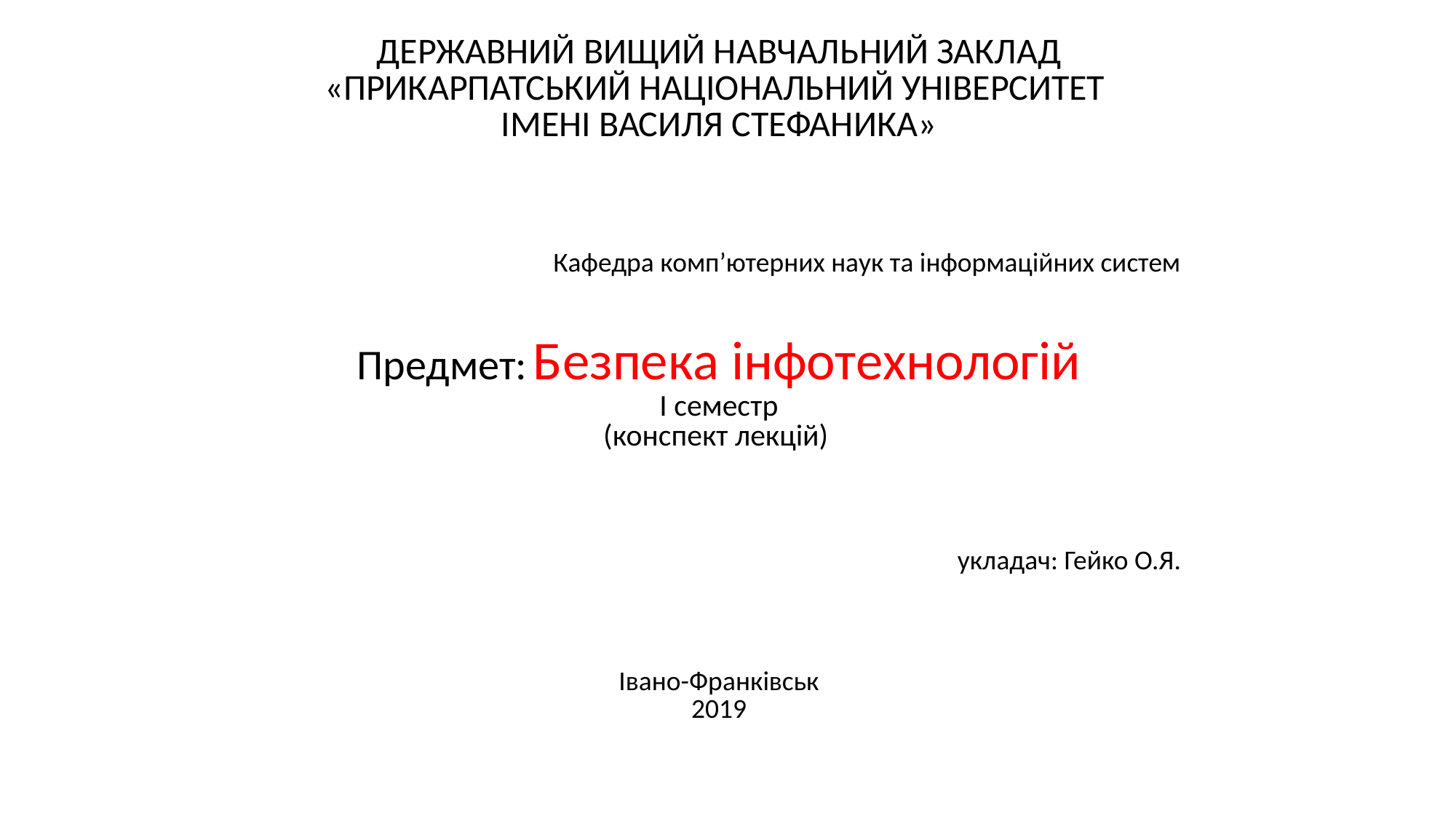

| ДЕРЖАВНИЙ ВИЩИЙ НАВЧАЛЬНИЙ ЗАКЛАД «ПРИКАРПАТСЬКИЙ НАЦІОНАЛЬНИЙ УНІВЕРСИТЕТ ІМЕНІ ВАСИЛЯ СТЕФАНИКА» |
| --- |
| Кафедра комп’ютерних наук та інформаційних систем |
| Предмет: Безпека інфотехнологій І семестр (конспект лекцій) |
| укладач: Гейко О.Я. |
| Івано-Франківськ 2019 |